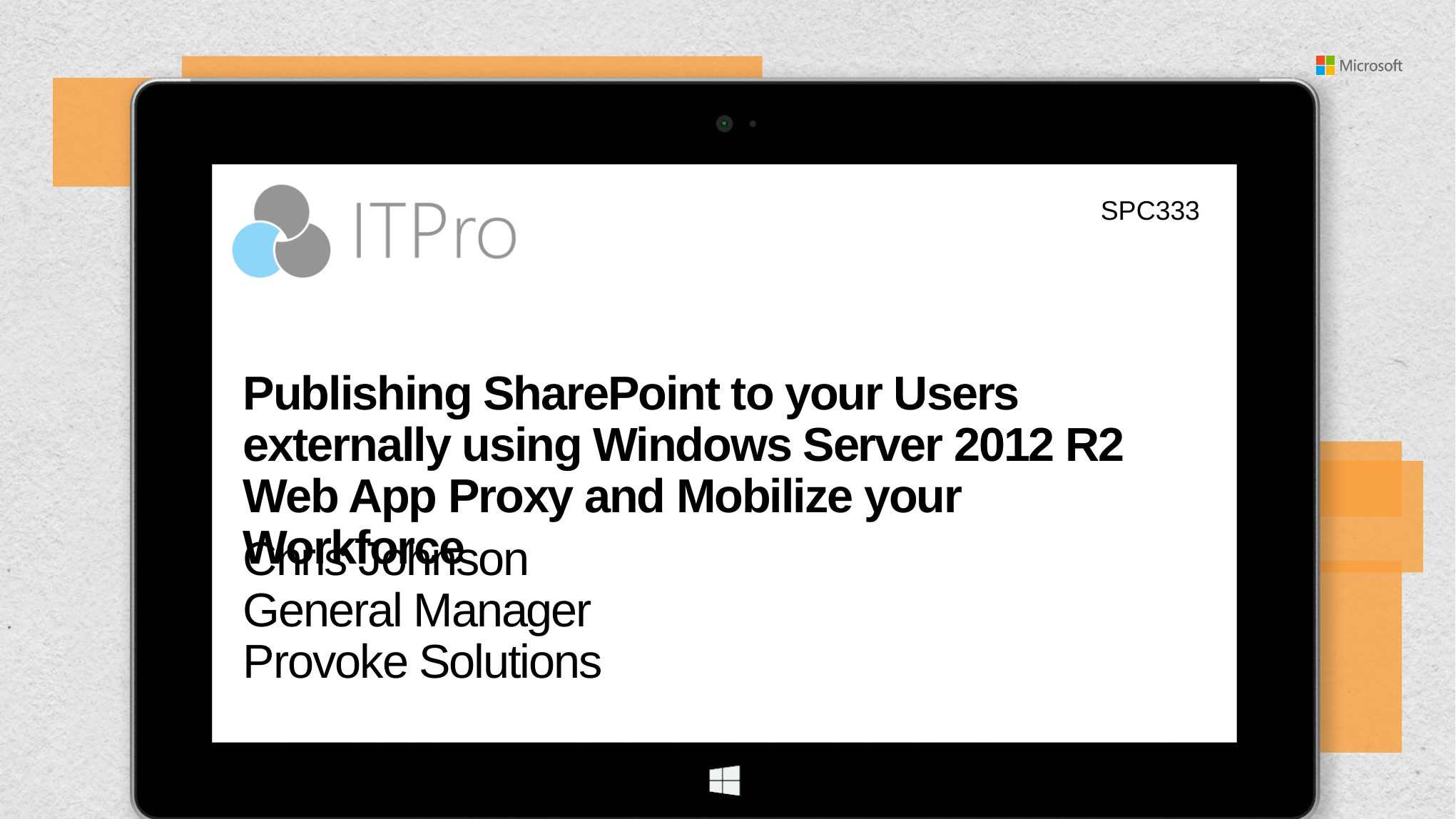

SPC333
# Publishing SharePoint to your Users externally using Windows Server 2012 R2 Web App Proxy and Mobilize your Workforce
Chris Johnson
General Manager
Provoke Solutions